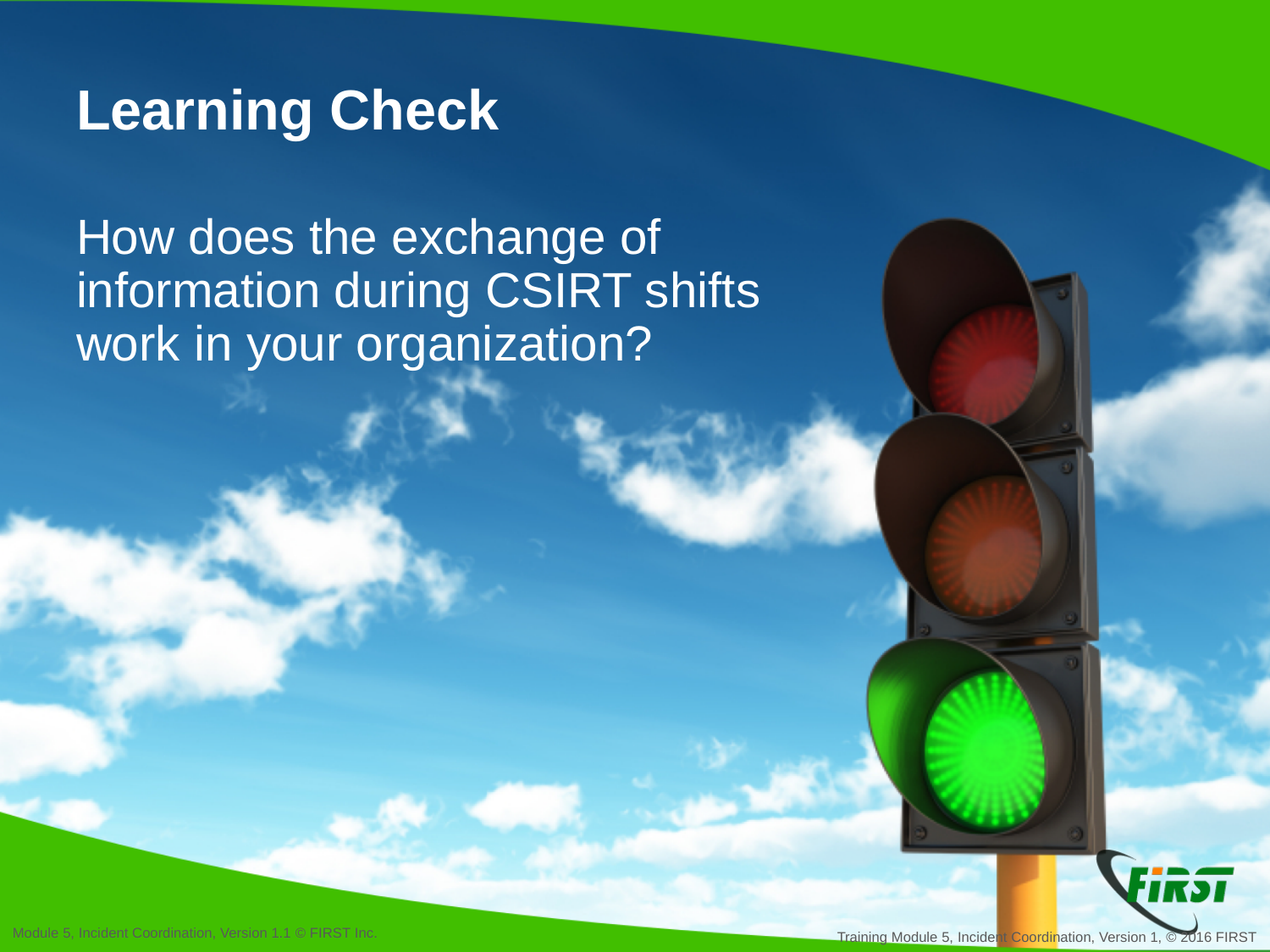

# Learning Check
How does the exchange of information during CSIRT shifts work in your organization?
Training Module 5, Incident Coordination, Version 1, © 2016 FIRST